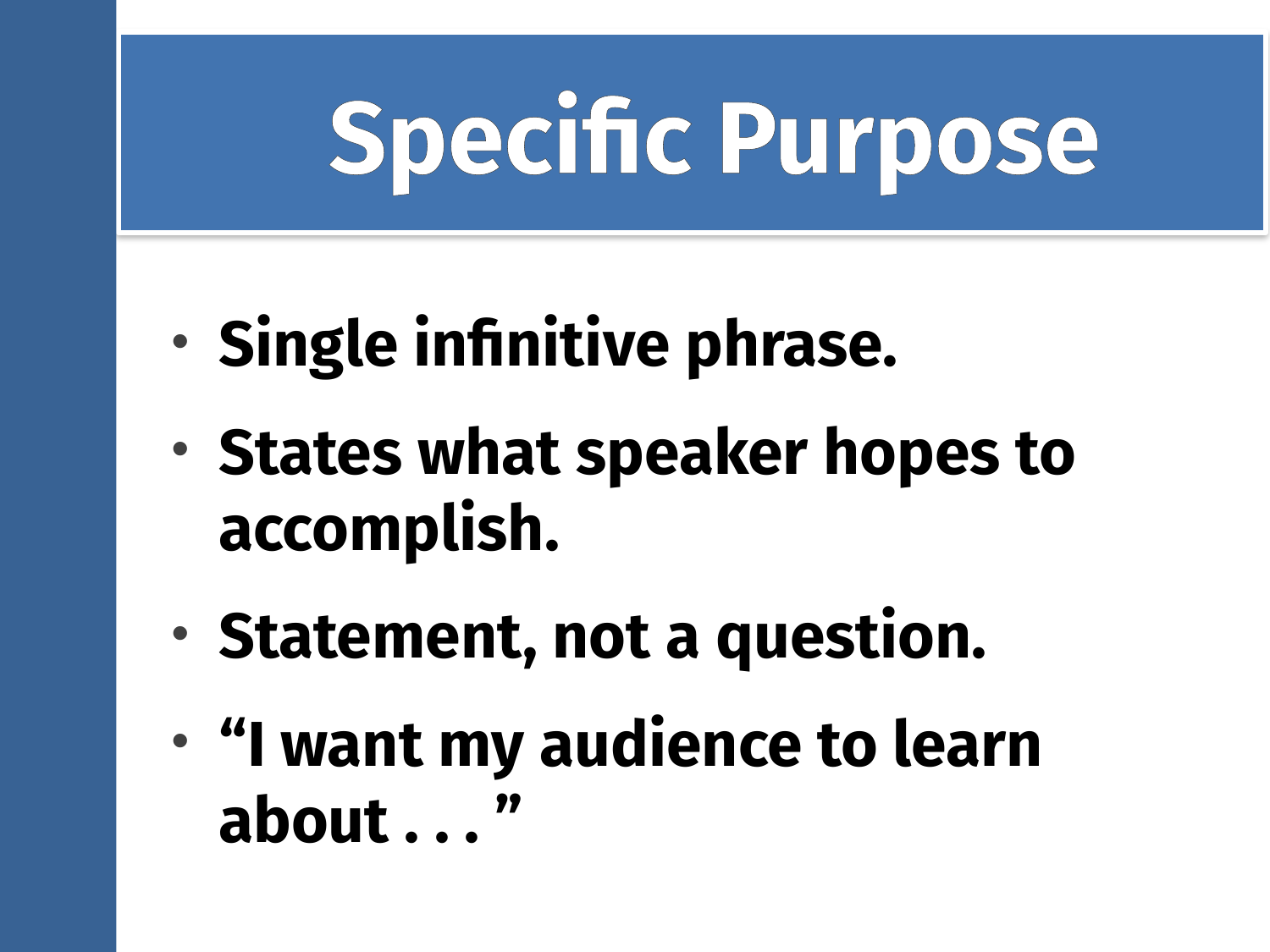

# Specific Purpose
Single infinitive phrase.
States what speaker hopes to accomplish.
Statement, not a question.
“I want my audience to learn about . . . ”